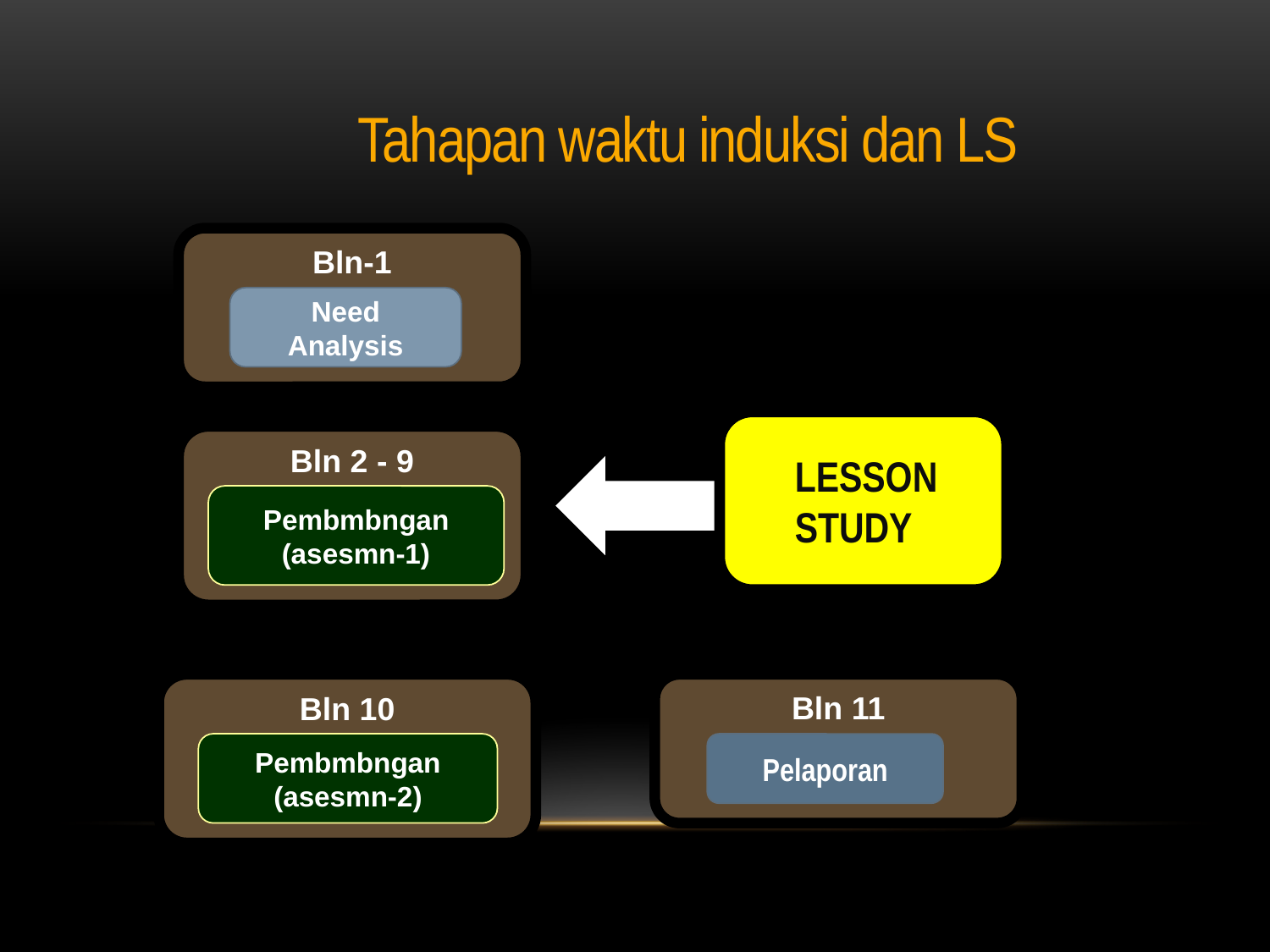

Tahapan waktu induksi dan LS
Bln-1
Need
Analysis
Bln 2 - 9
Pembmbngan
(asesmn-1)
Bln 10
Pembmbngan
(asesmn-2)
Bln 11
Pelaporan
LESSON STUDY